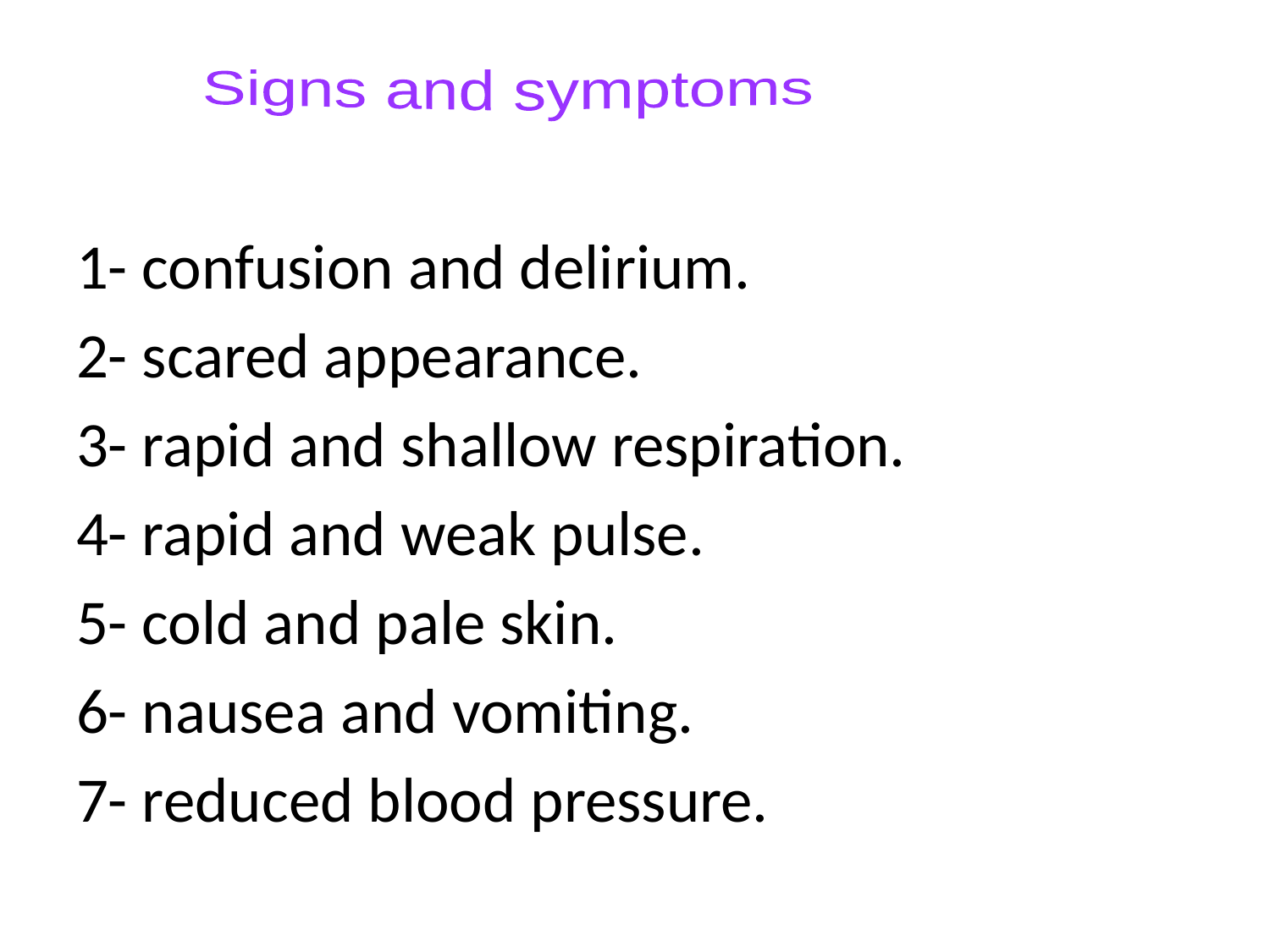

Signs and symptoms
1- confusion and delirium.
2- scared appearance.
3- rapid and shallow respiration.
4- rapid and weak pulse.
5- cold and pale skin.
6- nausea and vomiting.
7- reduced blood pressure.